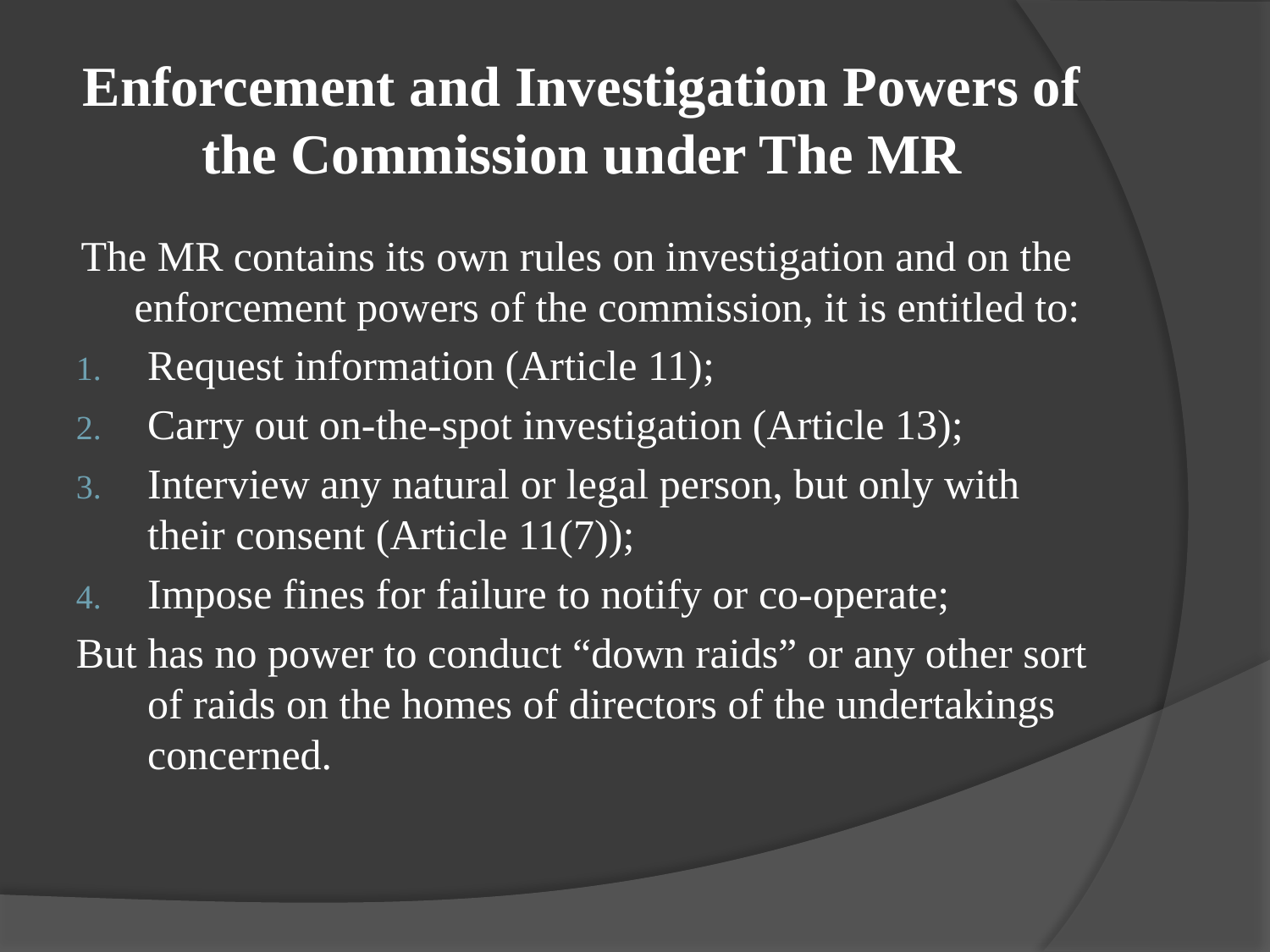

# Enforcement and Investigation Powers of the Commission under The MR
The MR contains its own rules on investigation and on the enforcement powers of the commission, it is entitled to:
Request information (Article 11);
Carry out on-the-spot investigation (Article 13);
Interview any natural or legal person, but only with their consent (Article 11(7));
Impose fines for failure to notify or co-operate;
But has no power to conduct “down raids” or any other sort of raids on the homes of directors of the undertakings concerned.